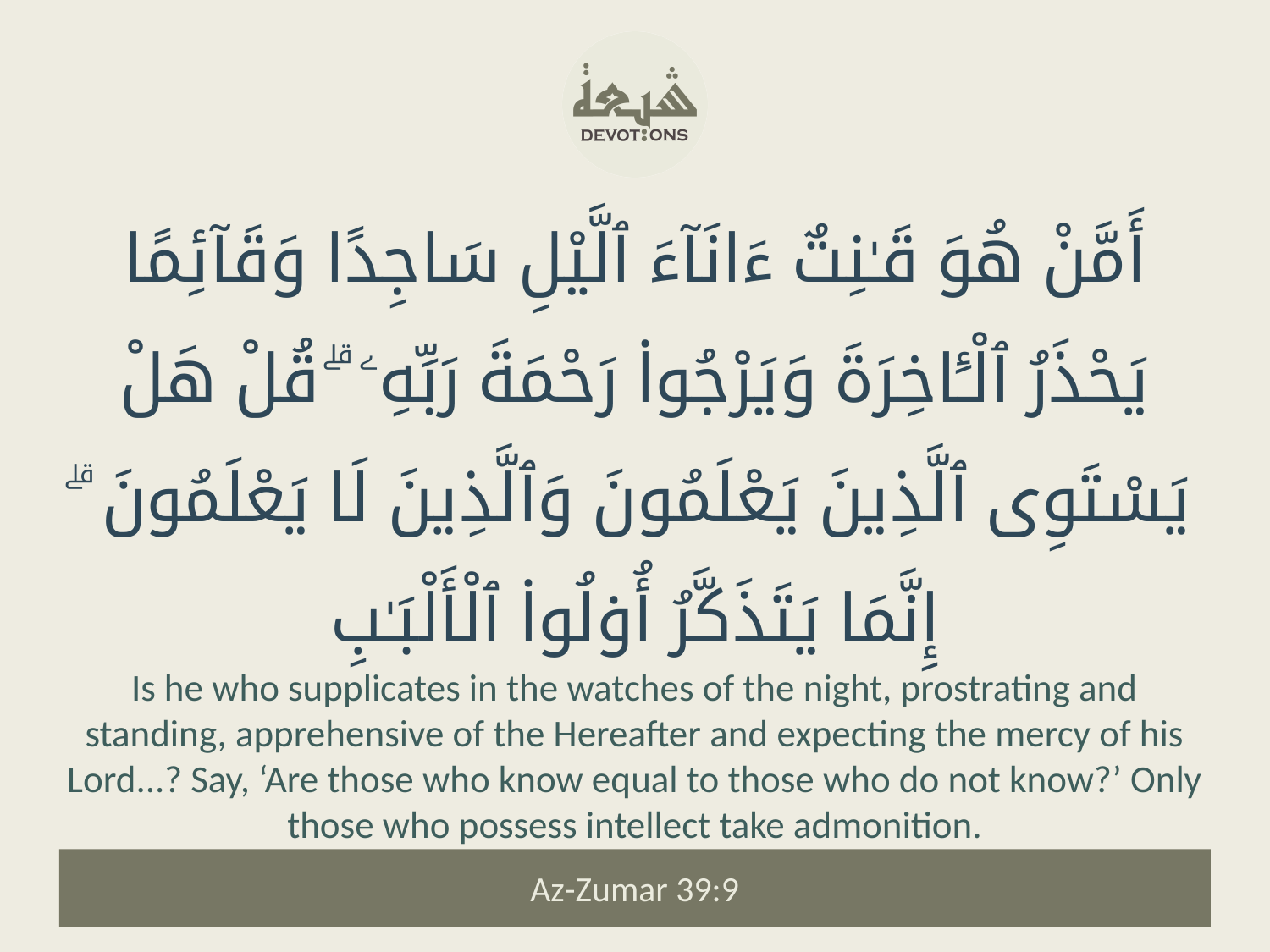

أَمَّنْ هُوَ قَـٰنِتٌ ءَانَآءَ ٱلَّيْلِ سَاجِدًا وَقَآئِمًا يَحْذَرُ ٱلْـَٔاخِرَةَ وَيَرْجُوا۟ رَحْمَةَ رَبِّهِۦ ۗ قُلْ هَلْ يَسْتَوِى ٱلَّذِينَ يَعْلَمُونَ وَٱلَّذِينَ لَا يَعْلَمُونَ ۗ إِنَّمَا يَتَذَكَّرُ أُو۟لُوا۟ ٱلْأَلْبَـٰبِ
Is he who supplicates in the watches of the night, prostrating and standing, apprehensive of the Hereafter and expecting the mercy of his Lord...? Say, ‘Are those who know equal to those who do not know?’ Only those who possess intellect take admonition.
Az-Zumar 39:9